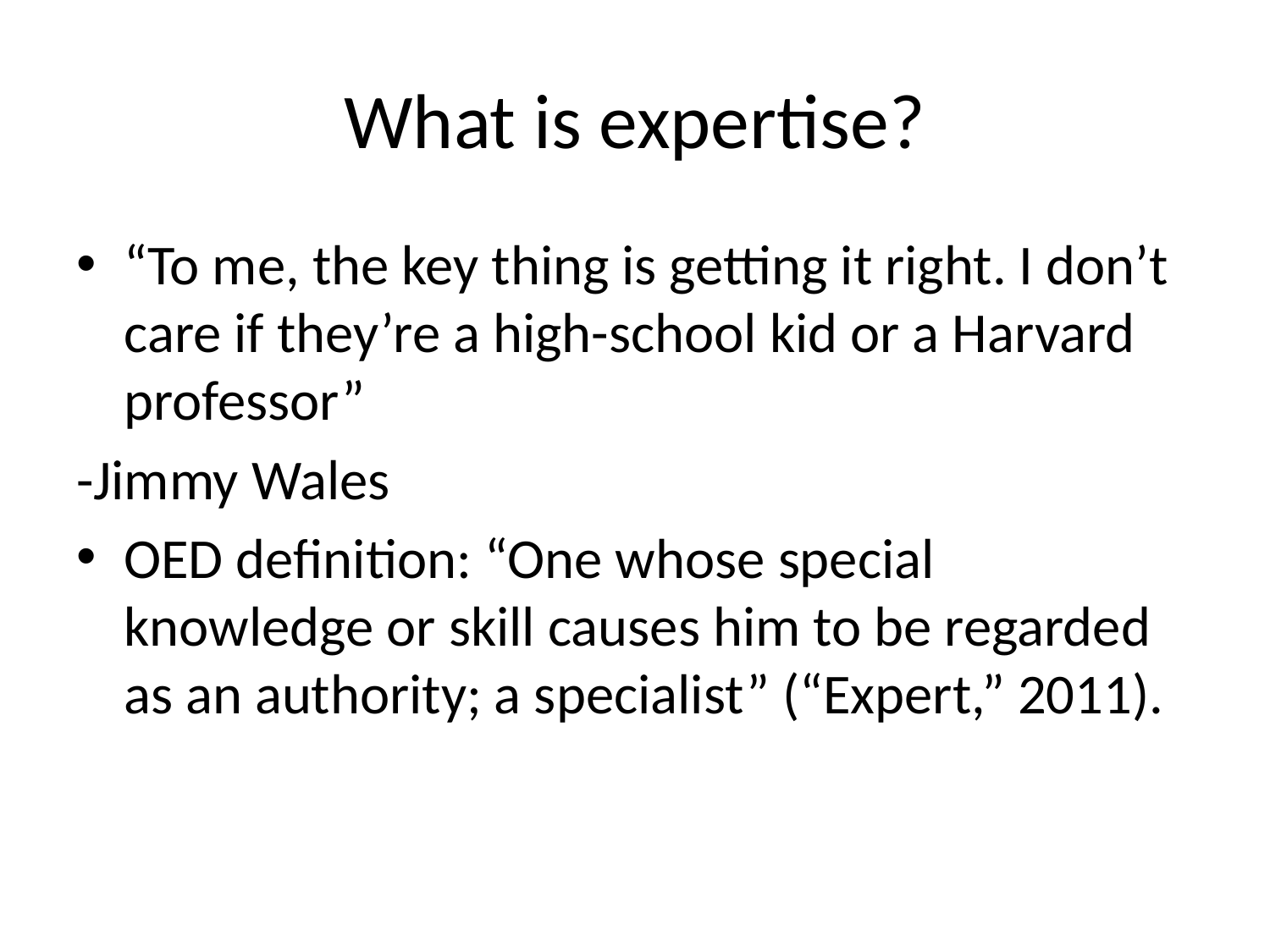

# What is expertise?
“To me, the key thing is getting it right. I don’t care if they’re a high-school kid or a Harvard professor”
-Jimmy Wales
OED definition: “One whose special knowledge or skill causes him to be regarded as an authority; a specialist” (“Expert,” 2011).